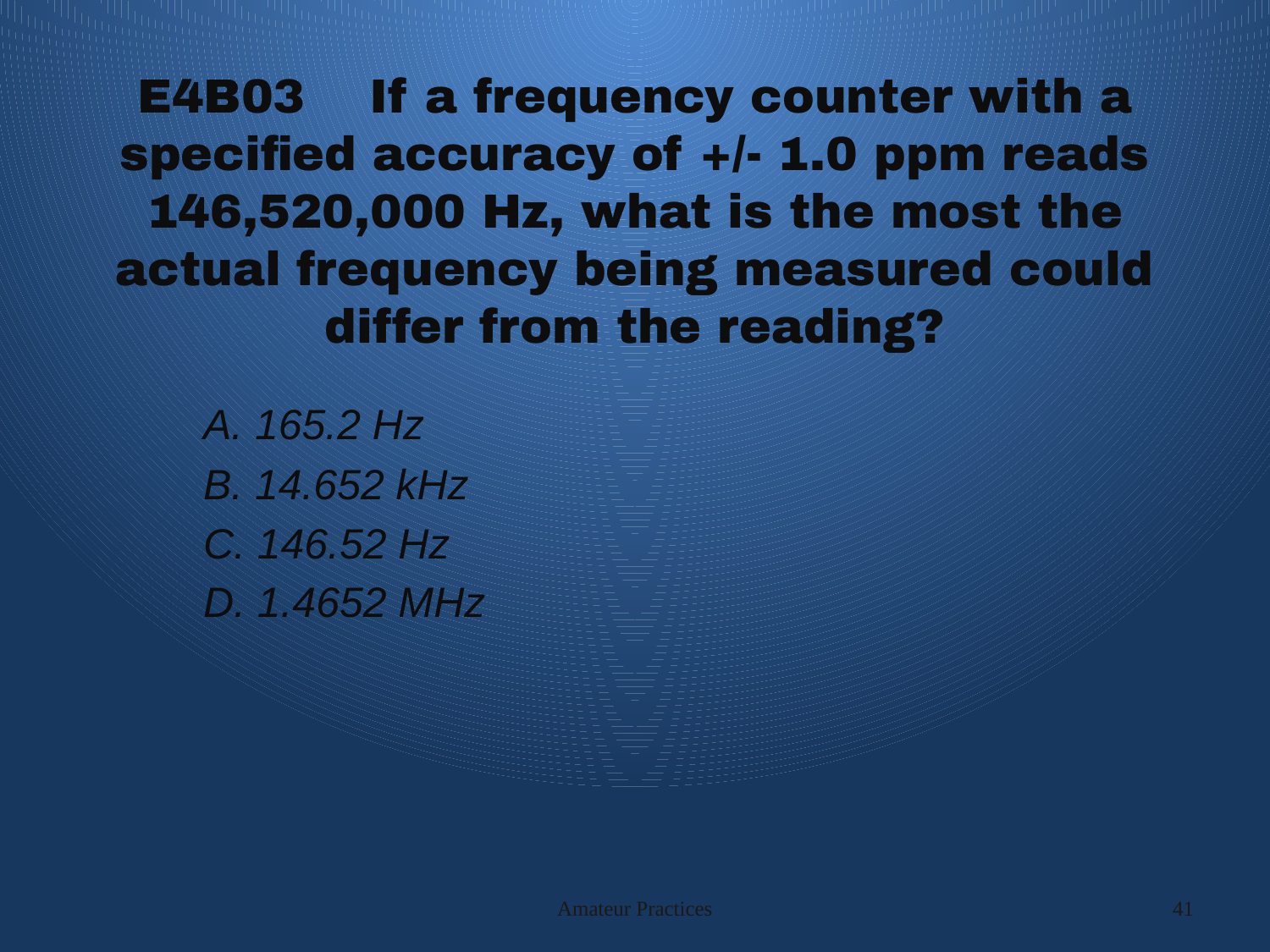

# E4B03    If a frequency counter with a specified accuracy of +/- 1.0 ppm reads 146,520,000 Hz, what is the most the actual frequency being measured could differ from the reading?
A. 165.2 Hz
B. 14.652 kHz
C. 146.52 Hz
D. 1.4652 MHz
Amateur Practices
41